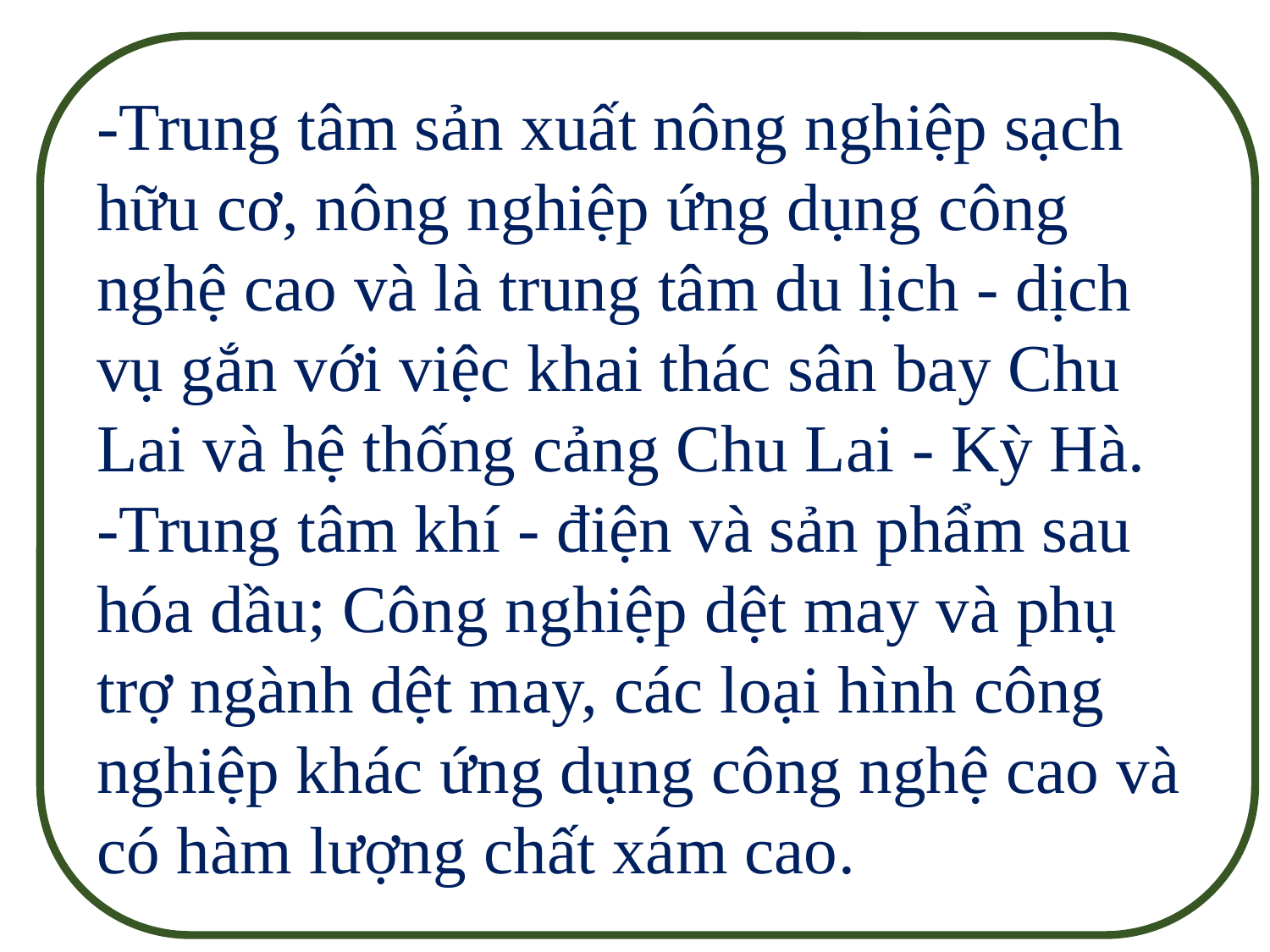

-Trung tâm sản xuất nông nghiệp sạch hữu cơ, nông nghiệp ứng dụng công nghệ cao và là trung tâm du lịch - dịch vụ gắn với việc khai thác sân bay Chu Lai và hệ thống cảng Chu Lai - Kỳ Hà.
-Trung tâm khí - điện và sản phẩm sau hóa dầu; Công nghiệp dệt may và phụ trợ ngành dệt may, các loại hình công nghiệp khác ứng dụng công nghệ cao và có hàm lượng chất xám cao.